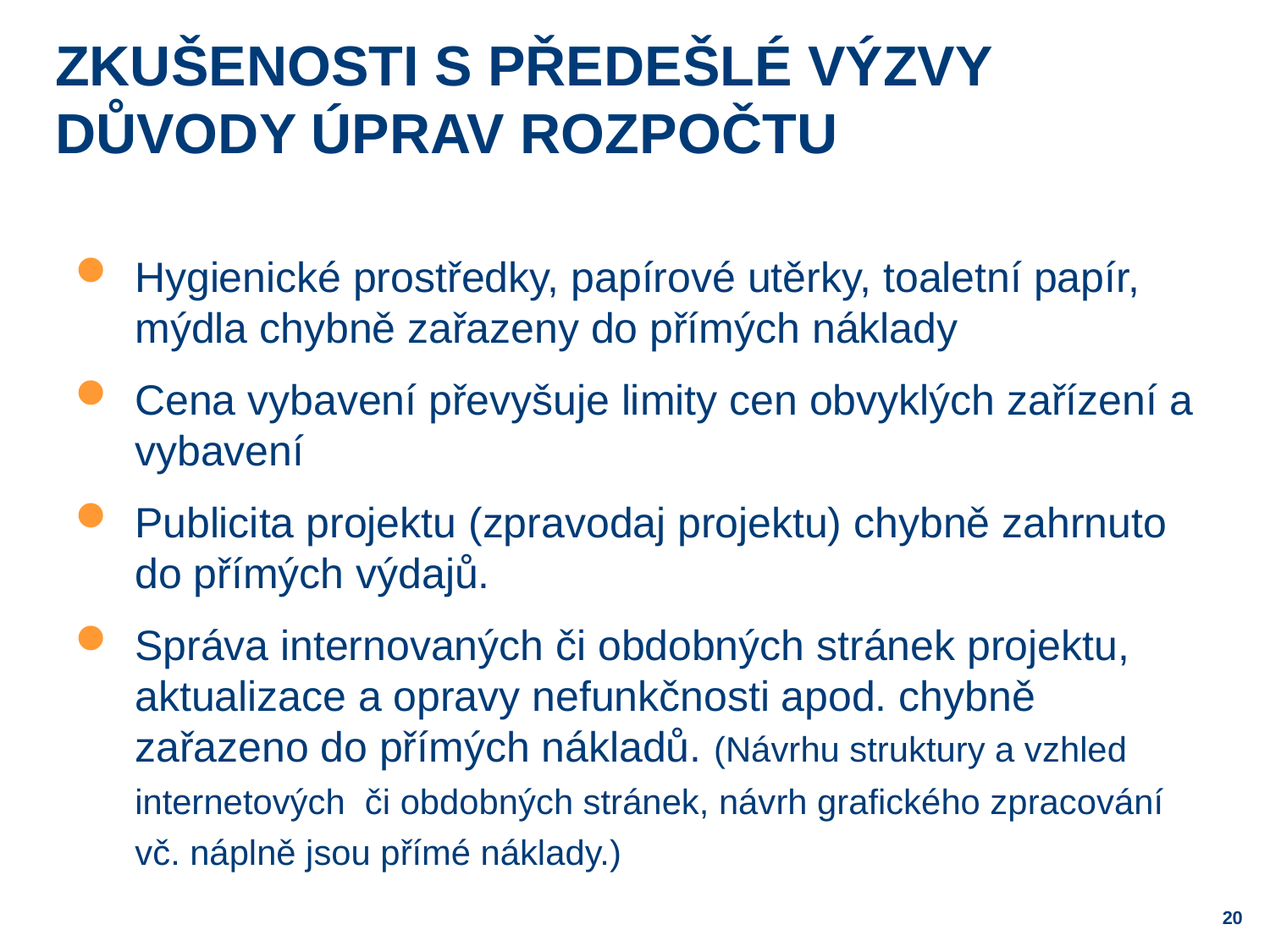

# Zkušenosti s předešlé výzvy důvody úprav rozpočtu
Hygienické prostředky, papírové utěrky, toaletní papír, mýdla chybně zařazeny do přímých náklady
Cena vybavení převyšuje limity cen obvyklých zařízení a vybavení
Publicita projektu (zpravodaj projektu) chybně zahrnuto do přímých výdajů.
Správa internovaných či obdobných stránek projektu,  aktualizace a opravy nefunkčnosti apod. chybně zařazeno do přímých nákladů. (Návrhu struktury a vzhled internetových  či obdobných stránek, návrh grafického zpracování vč. náplně jsou přímé náklady.)
20